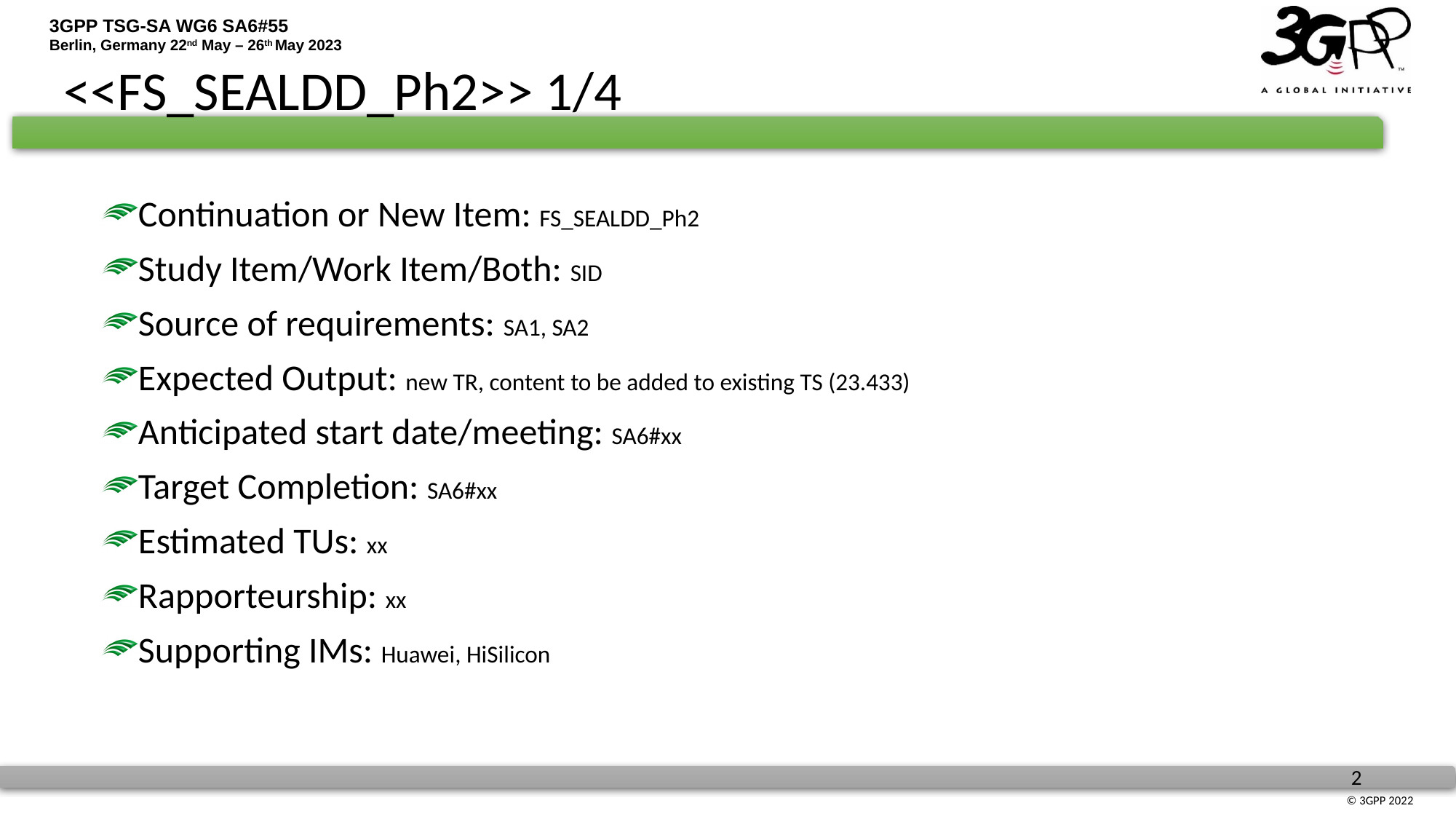

# <<FS_SEALDD_Ph2>> 1/4
Continuation or New Item: FS_SEALDD_Ph2
Study Item/Work Item/Both: SID
Source of requirements: SA1, SA2
Expected Output: new TR, content to be added to existing TS (23.433)
Anticipated start date/meeting: SA6#xx
Target Completion: SA6#xx
Estimated TUs: xx
Rapporteurship: xx
Supporting IMs: Huawei, HiSilicon